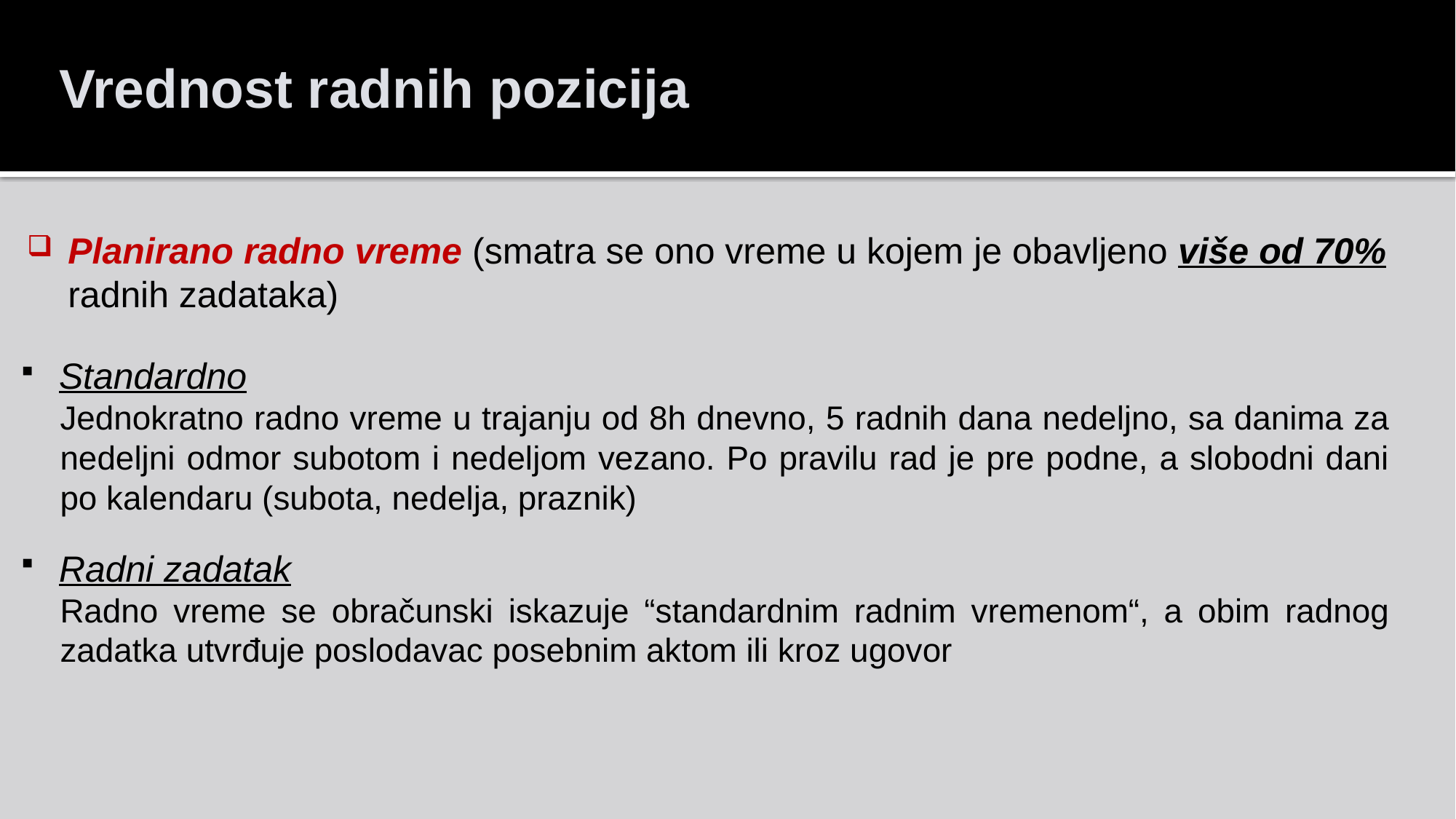

Vrednost radnih pozicija

Planirano radno vreme (smatra se ono vreme u kojem je obavljeno više od 70% radnih zadataka)

Standardno
Jednokratno radno vreme u trajanju od 8h dnevno, 5 radnih dana nedeljno, sa danima za nedeljni odmor subotom i nedeljom vezano. Po pravilu rad je pre podne, a slobodni dani po kalendaru (subota, nedelja, praznik)

Radni zadatak
Radno vreme se obračunski iskazuje “standardnim radnim vremenom“, a obim radnog zadatka utvrđuje poslodavac posebnim aktom ili kroz ugovor